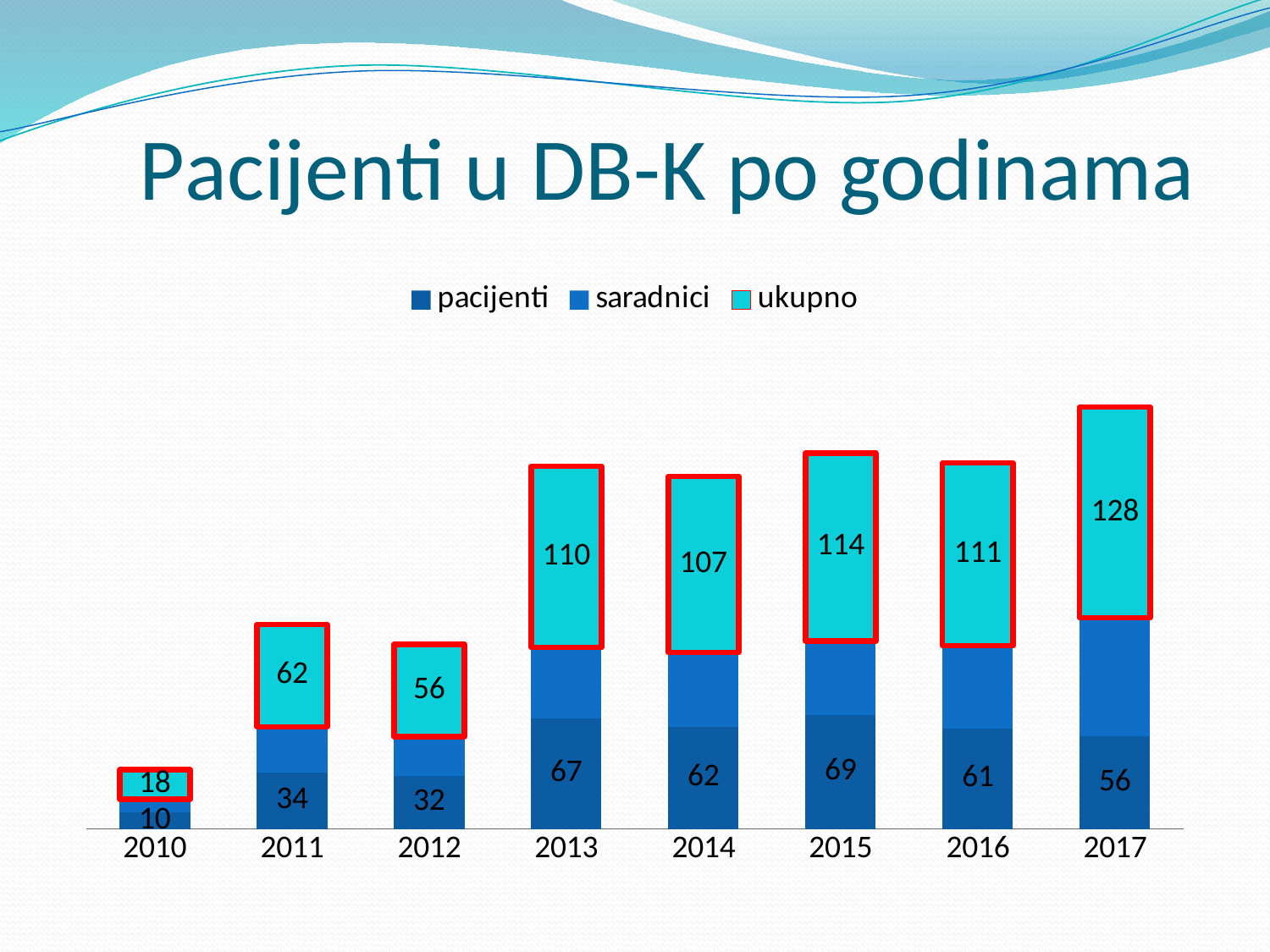

# Pacijenti u DB-K po godinama

### Chart

| Category | pacijenti | saradnici | ukupno |
|---|---|---|---|
| 2010 | 10.0 | 8.0 | 18.0 |
| 2011 | 34.0 | 28.0 | 62.0 |
| 2012 | 32.0 | 24.0 | 56.0 |
| 2013 | 67.0 | 43.0 | 110.0 |
| 2014 | 62.0 | 45.0 | 107.0 |
| 2015 | 69.0 | 45.0 | 114.0 |
| 2016 | 61.0 | 50.0 | 111.0 |
| 2017 | 56.0 | 72.0 | 128.0 |